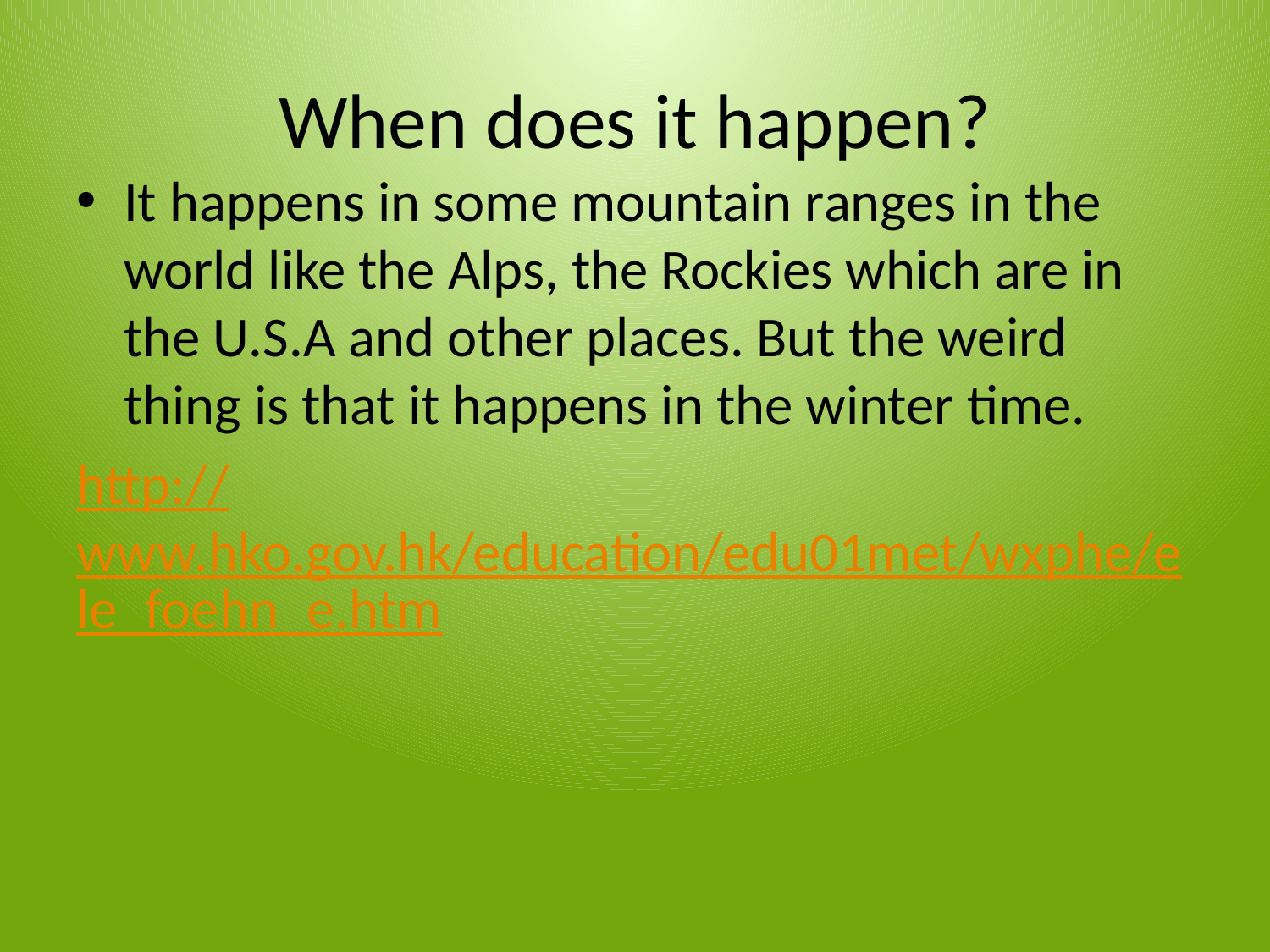

# When does it happen?
It happens in some mountain ranges in the world like the Alps, the Rockies which are in the U.S.A and other places. But the weird thing is that it happens in the winter time.
http://www.hko.gov.hk/education/edu01met/wxphe/ele_foehn_e.htm